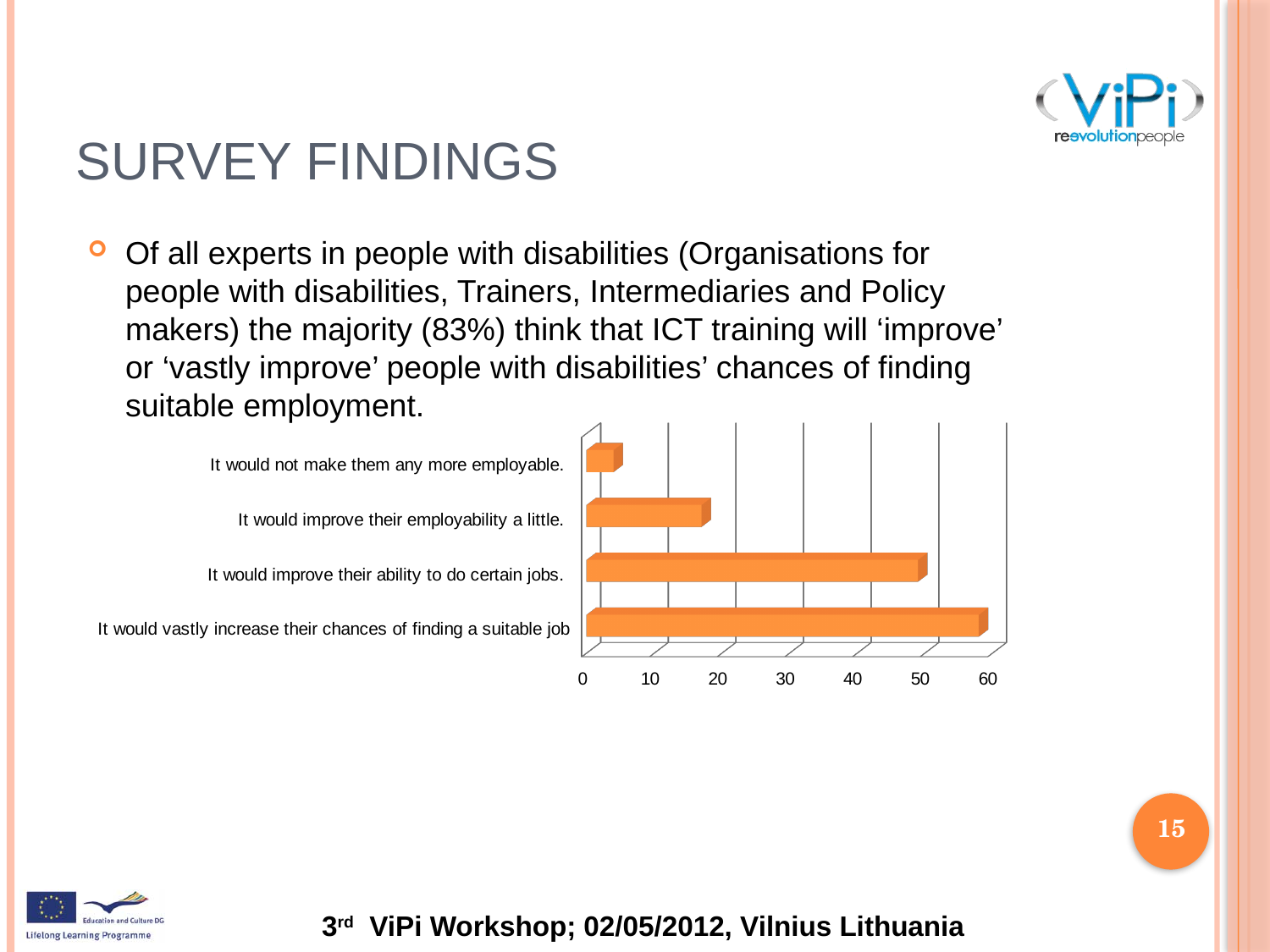

# Survey Findings
Of all experts in people with disabilities (Organisations for people with disabilities, Trainers, Intermediaries and Policy makers) the majority (83%) think that ICT training will ‘improve’ or ‘vastly improve’ people with disabilities’ chances of finding suitable employment.

[unsupported chart]

15